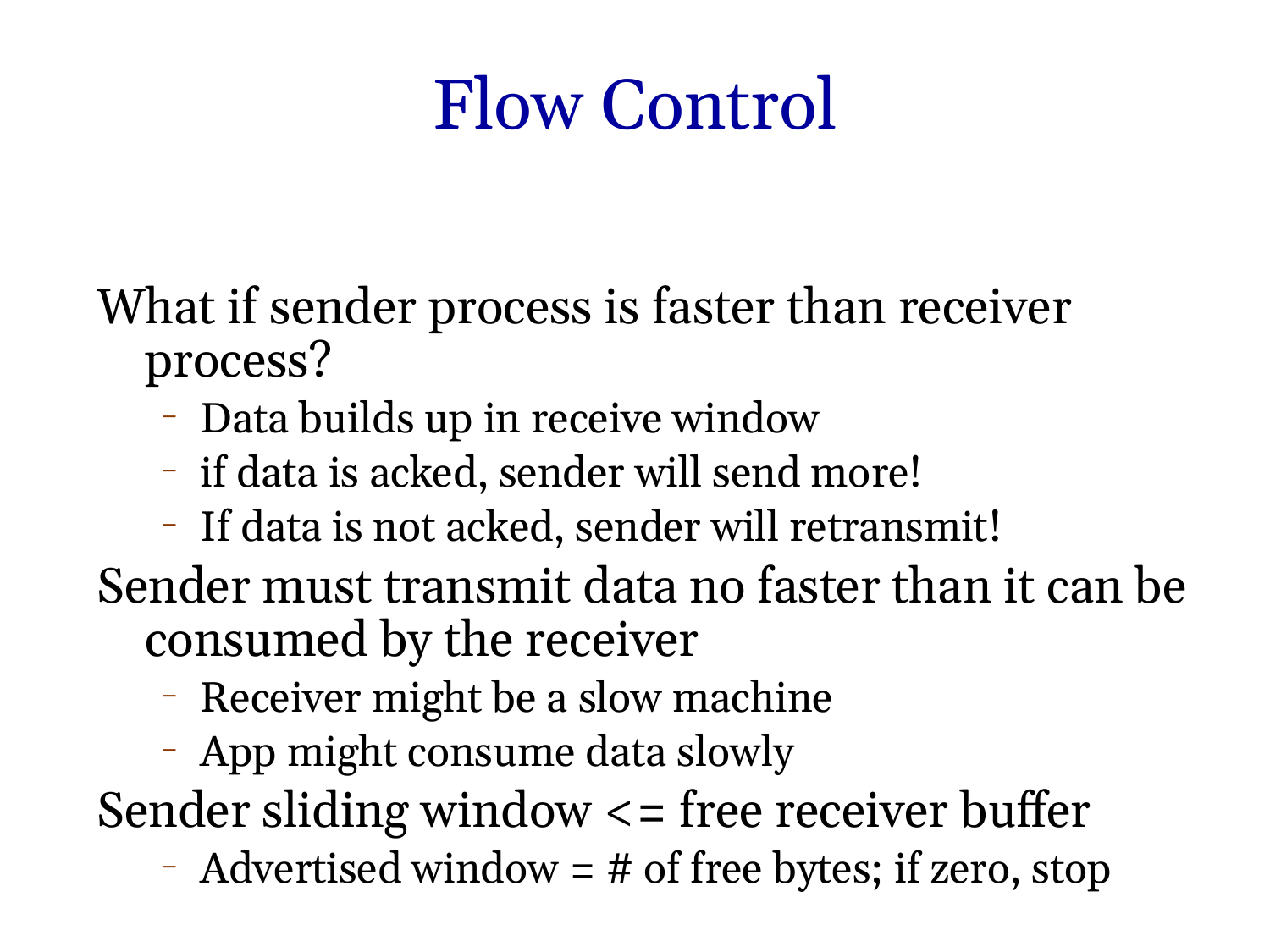

# Flow Control
What if sender process is faster than receiver process?
Data builds up in receive window
if data is acked, sender will send more!
If data is not acked, sender will retransmit!
Sender must transmit data no faster than it can be consumed by the receiver
Receiver might be a slow machine
App might consume data slowly
Sender sliding window <= free receiver buffer
Advertised window = # of free bytes; if zero, stop